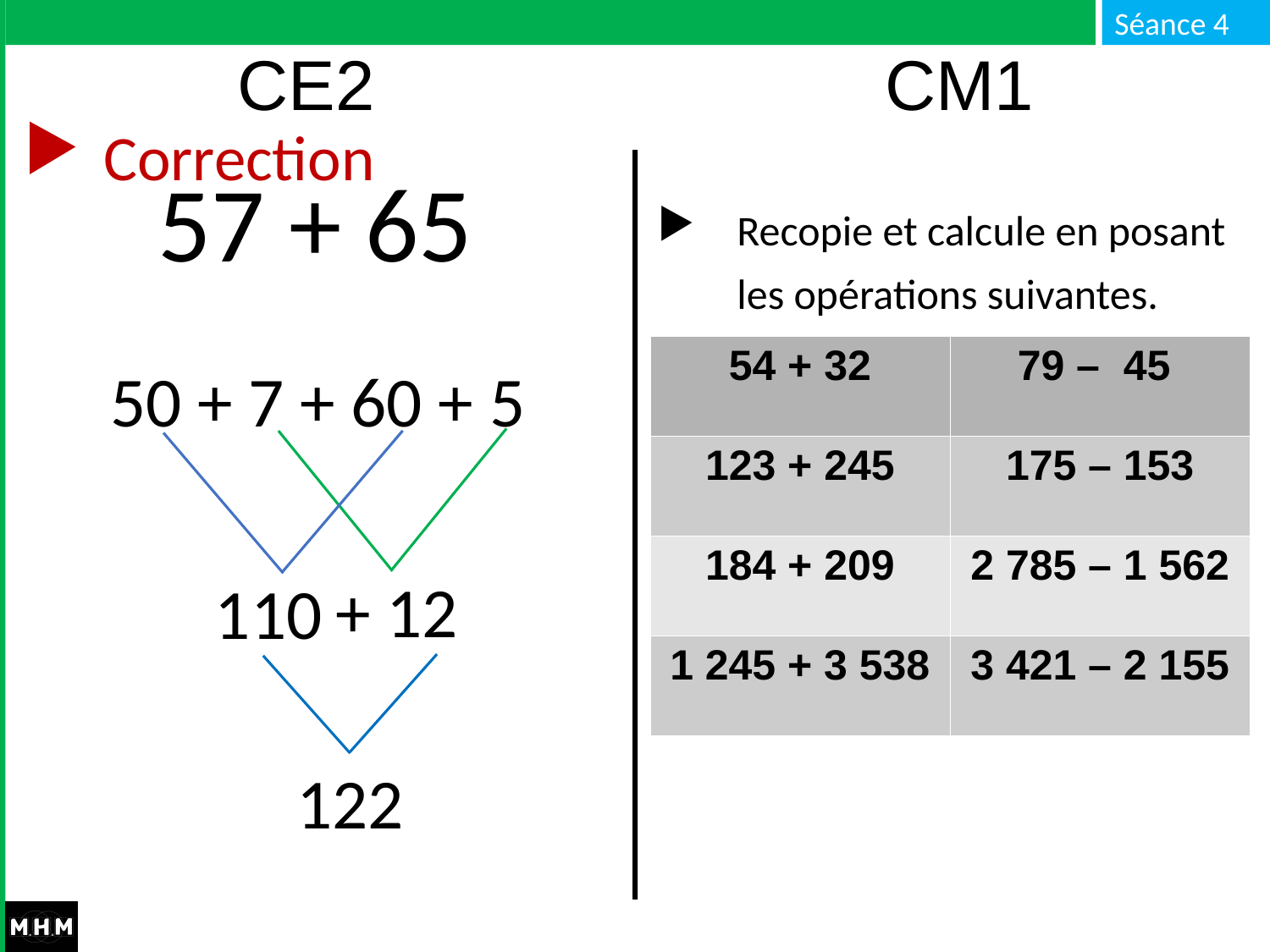

CE2                          CM1
Correction
57 + 65

Recopie et calcule en posant les opérations suivantes.
| 54 + 32 | 79 – 45 |
| --- | --- |
| 123 + 245 | 175 – 153 |
| 184 + 209 | 2 785 – 1 562 |
| 1 245 + 3 538 | 3 421 – 2 155 |
50 + 7 + 60 + 5
+ 12
110
122